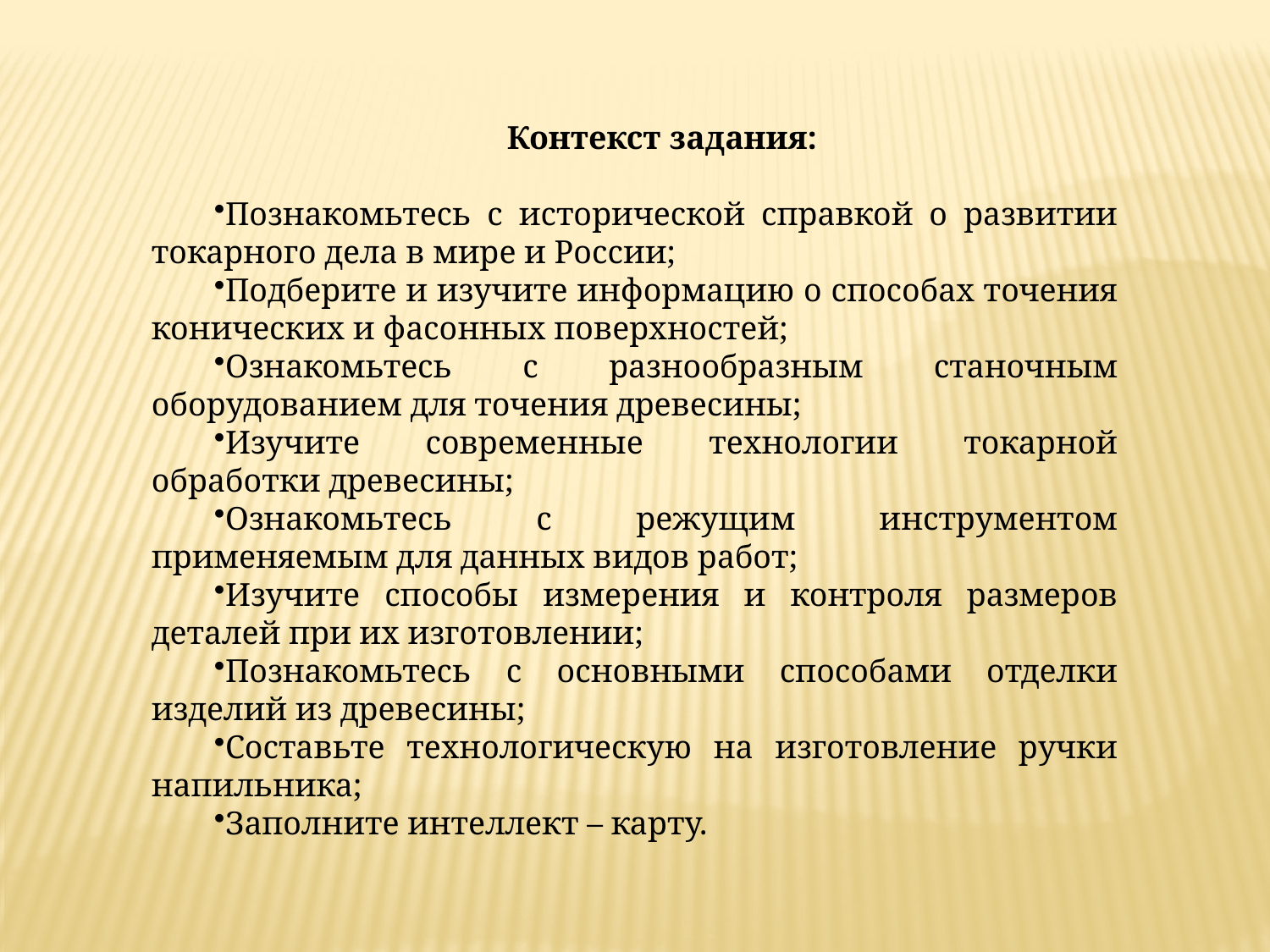

Контекст задания:

Познакомьтесь с исторической справкой о развитии токарного дела в мире и России;
Подберите и изучите информацию о способах точения конических и фасонных поверхностей;
Ознакомьтесь с разнообразным станочным оборудованием для точения древесины;
Изучите современные технологии токарной обработки древесины;
Ознакомьтесь с режущим инструментом применяемым для данных видов работ;
Изучите способы измерения и контроля размеров деталей при их изготовлении;
Познакомьтесь с основными способами отделки изделий из древесины;
Составьте технологическую на изготовление ручки напильника;
Заполните интеллект – карту.